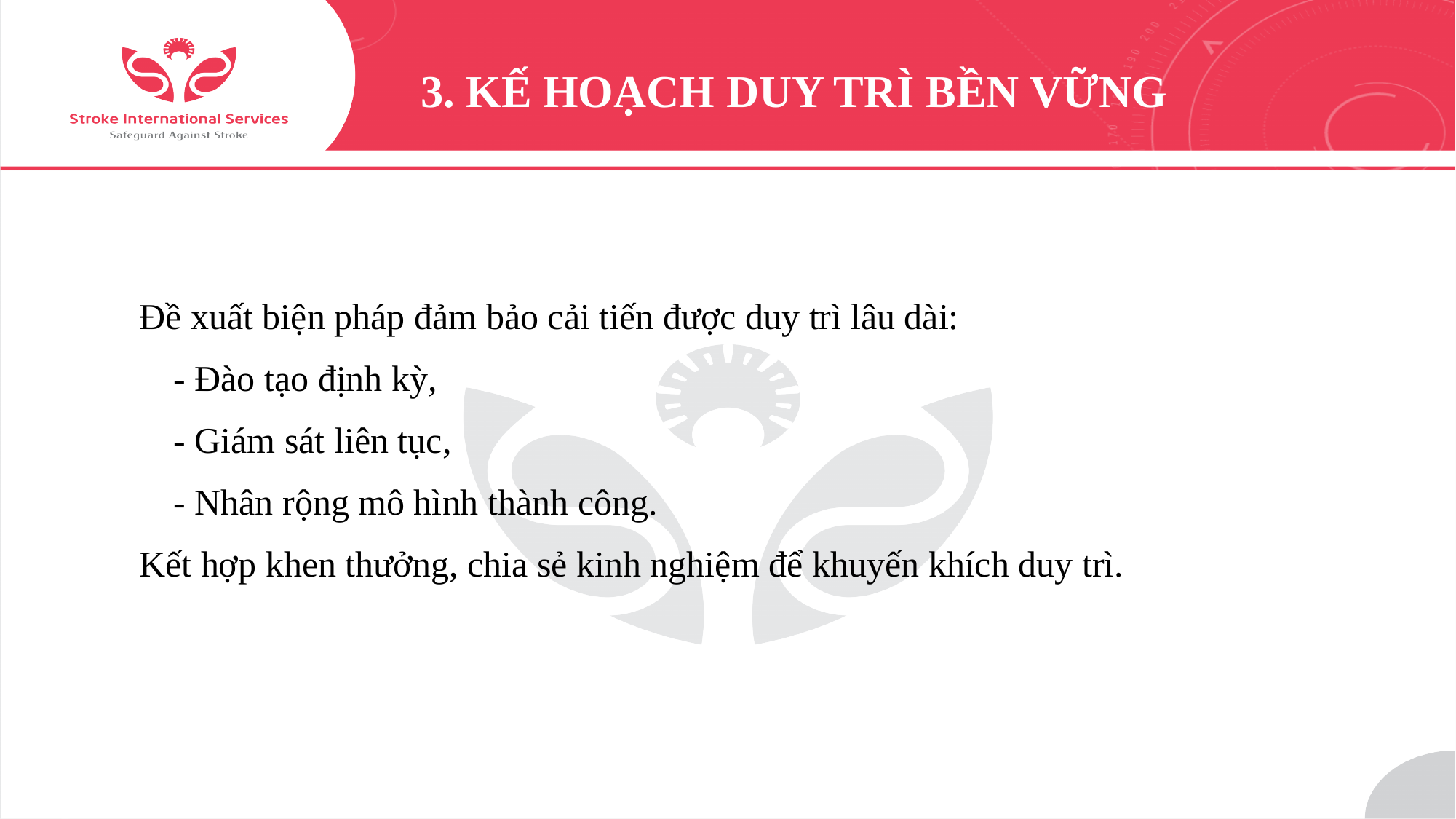

# 3. Kế hoạch duy trì bền vững
Đề xuất biện pháp đảm bảo cải tiến được duy trì lâu dài:
- Đào tạo định kỳ,
- Giám sát liên tục,
- Nhân rộng mô hình thành công.
Kết hợp khen thưởng, chia sẻ kinh nghiệm để khuyến khích duy trì.
42